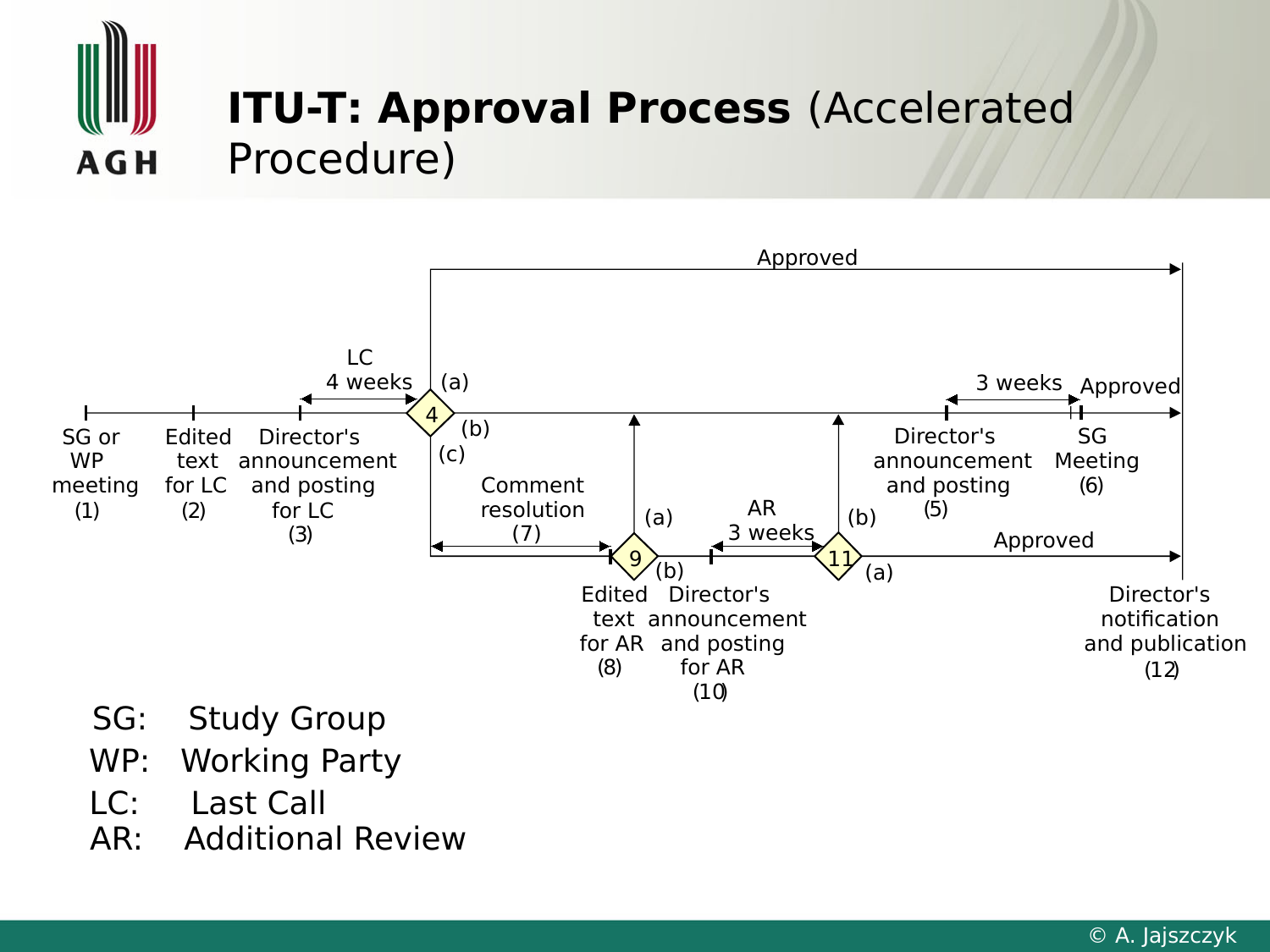

# ITU-T: Approval Process (Accelerated Procedure)
Approved

LC
4 weeks
(a)

3 weeks
Approved

4

(b)

Director's
SG
Meeting
(
6
)
SG or
Edited
Director's
(c)
announcement
WP
text
announcement
and posting
meeting
for LC
and posting

Comment
AR
(
5
)
resolution
(
1
)
(
2
)
for LC
(a)
(b)
3 weeks
(7)
(
3
)
Approved

9
11

(b)
(a)
Edited
Director's
Director's
notification
and publication
(
12
)
text
announcement
for AR
and posting
(
8
)
for AR
(
10
)
SG:    Study Group
WP:   Working Party
LC:     Last Call
AR:    Additional Review